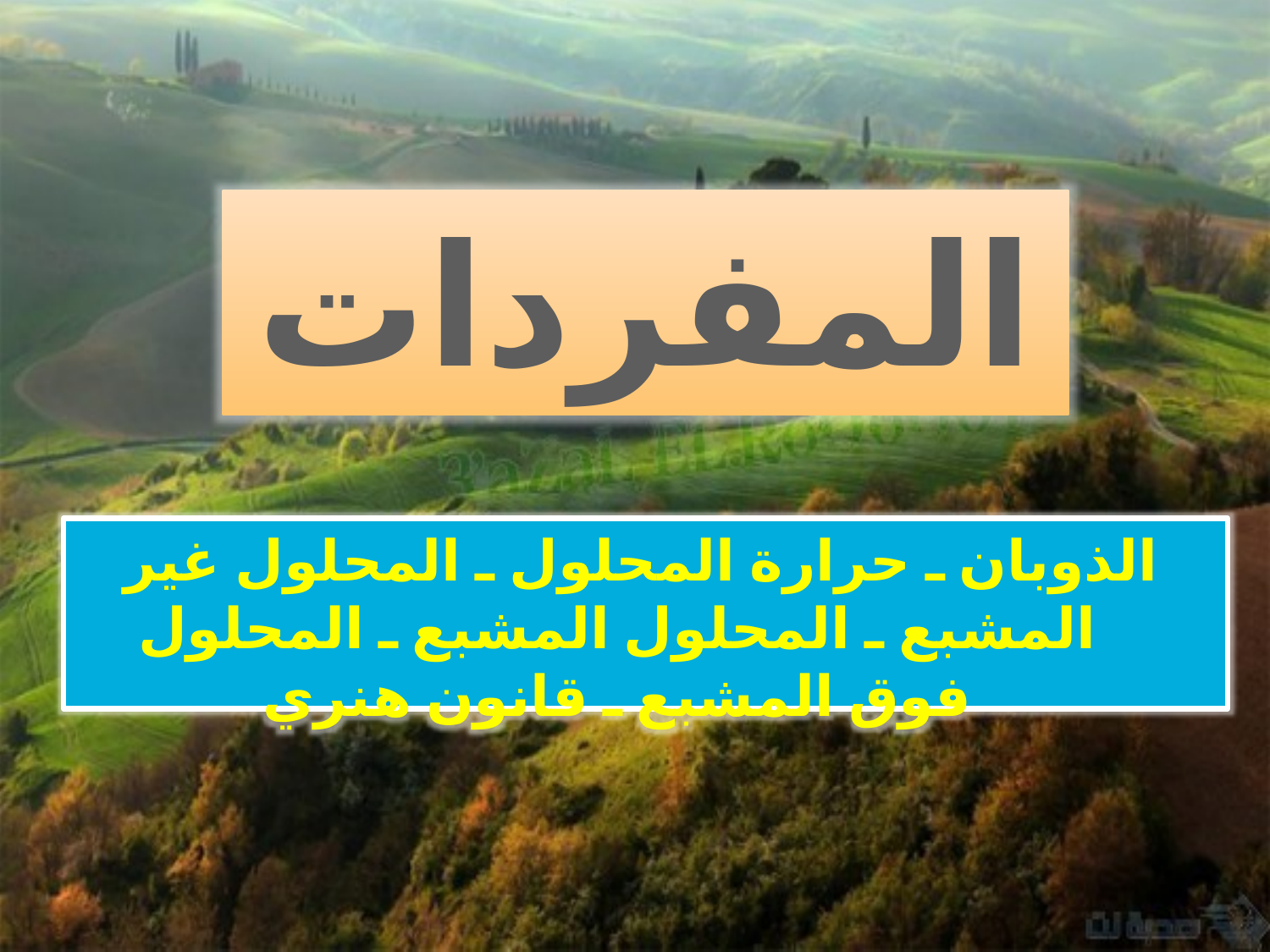

المفردات
الذوبان ـ حرارة المحلول ـ المحلول غير المشبع ـ المحلول المشبع ـ المحلول فوق المشبع ـ قانون هنري